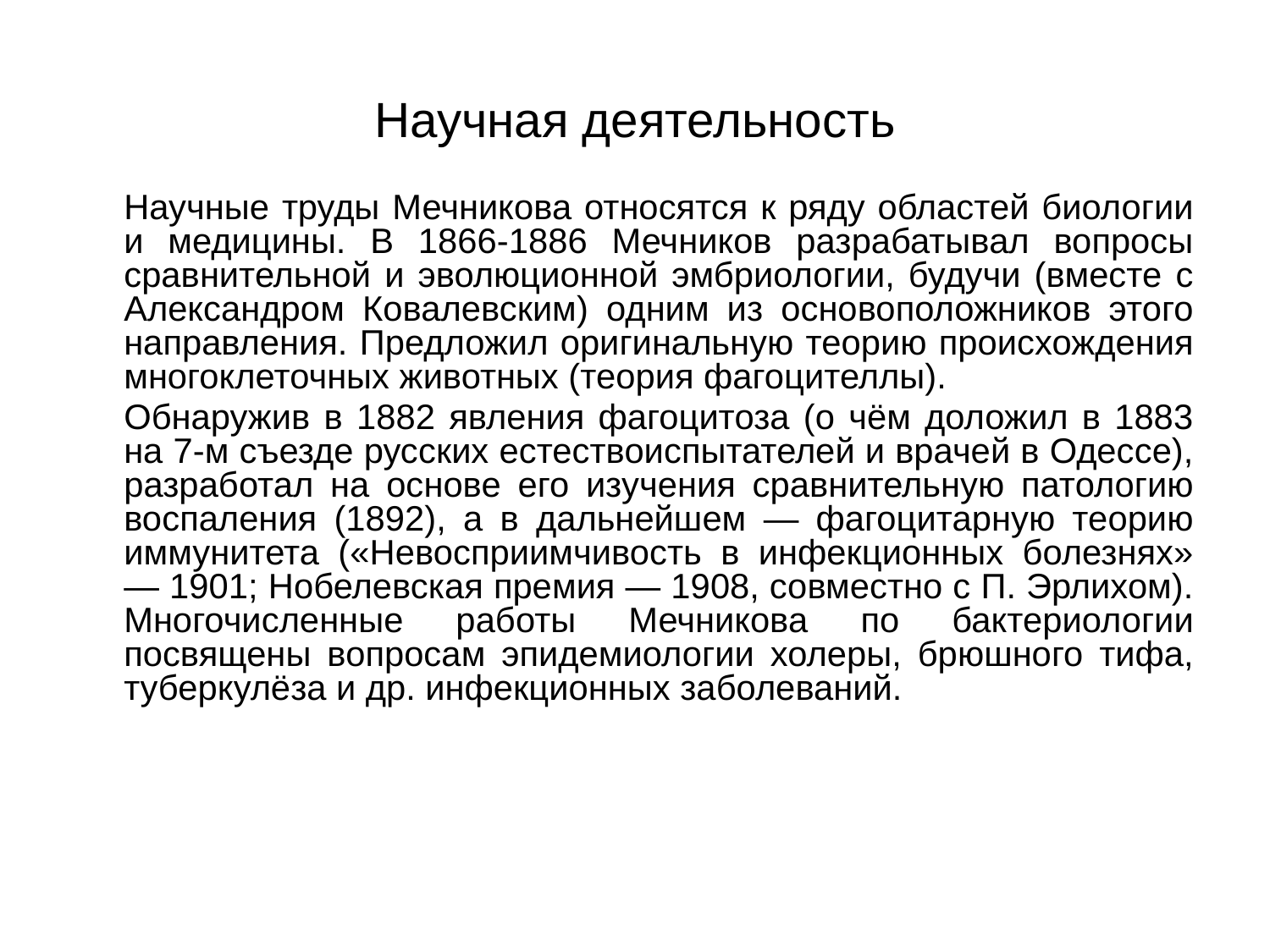

# Научная деятельность
	Научные труды Мечникова относятся к ряду областей биологии и медицины. В 1866-1886 Мечников разрабатывал вопросы сравнительной и эволюционной эмбриологии, будучи (вместе с Александром Ковалевским) одним из основоположников этого направления. Предложил оригинальную теорию происхождения многоклеточных животных (теория фагоцителлы).
	Обнаружив в 1882 явления фагоцитоза (о чём доложил в 1883 на 7-м съезде русских естествоиспытателей и врачей в Одессе), разработал на основе его изучения сравнительную патологию воспаления (1892), а в дальнейшем — фагоцитарную теорию иммунитета («Невосприимчивость в инфекционных болезнях» — 1901; Нобелевская премия — 1908, совместно с П. Эрлихом). Многочисленные работы Мечникова по бактериологии посвящены вопросам эпидемиологии холеры, брюшного тифа, туберкулёза и др. инфекционных заболеваний.